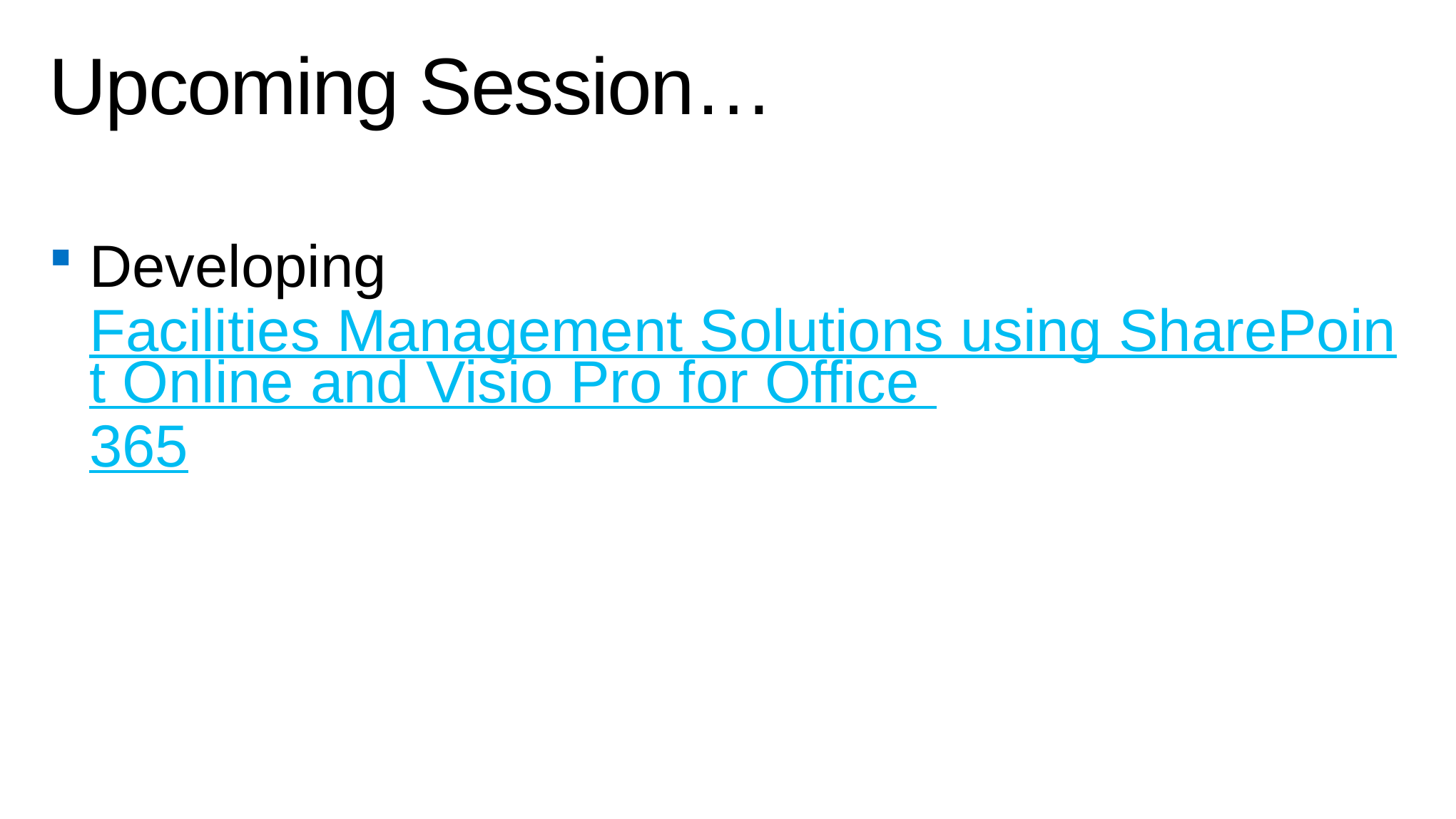

# Upcoming Session…

Developing Facilities Management Solutions using SharePoint Online and Visio Pro for Office 365